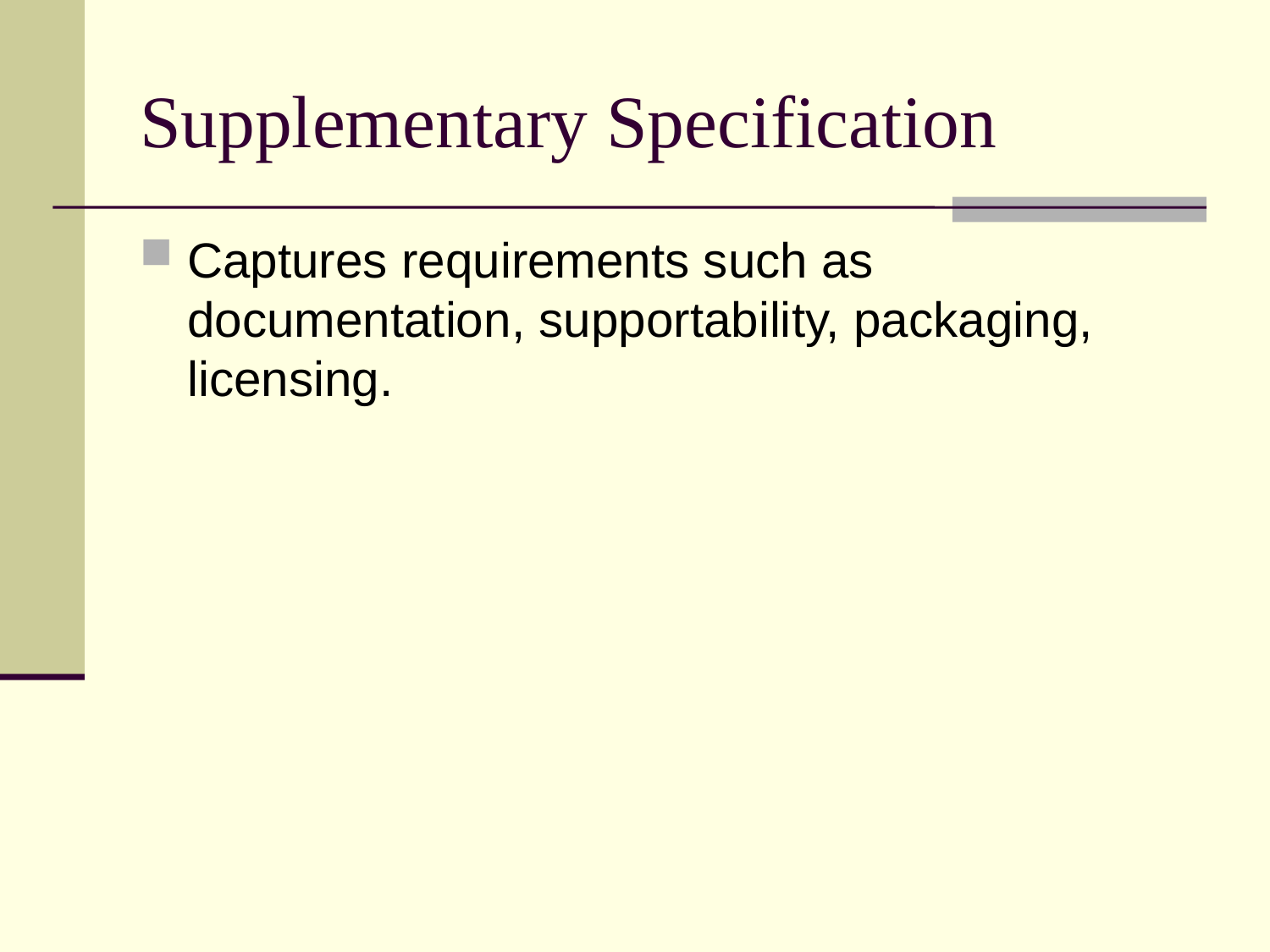

# Supplementary Specification
Captures requirements such as documentation, supportability, packaging, licensing.